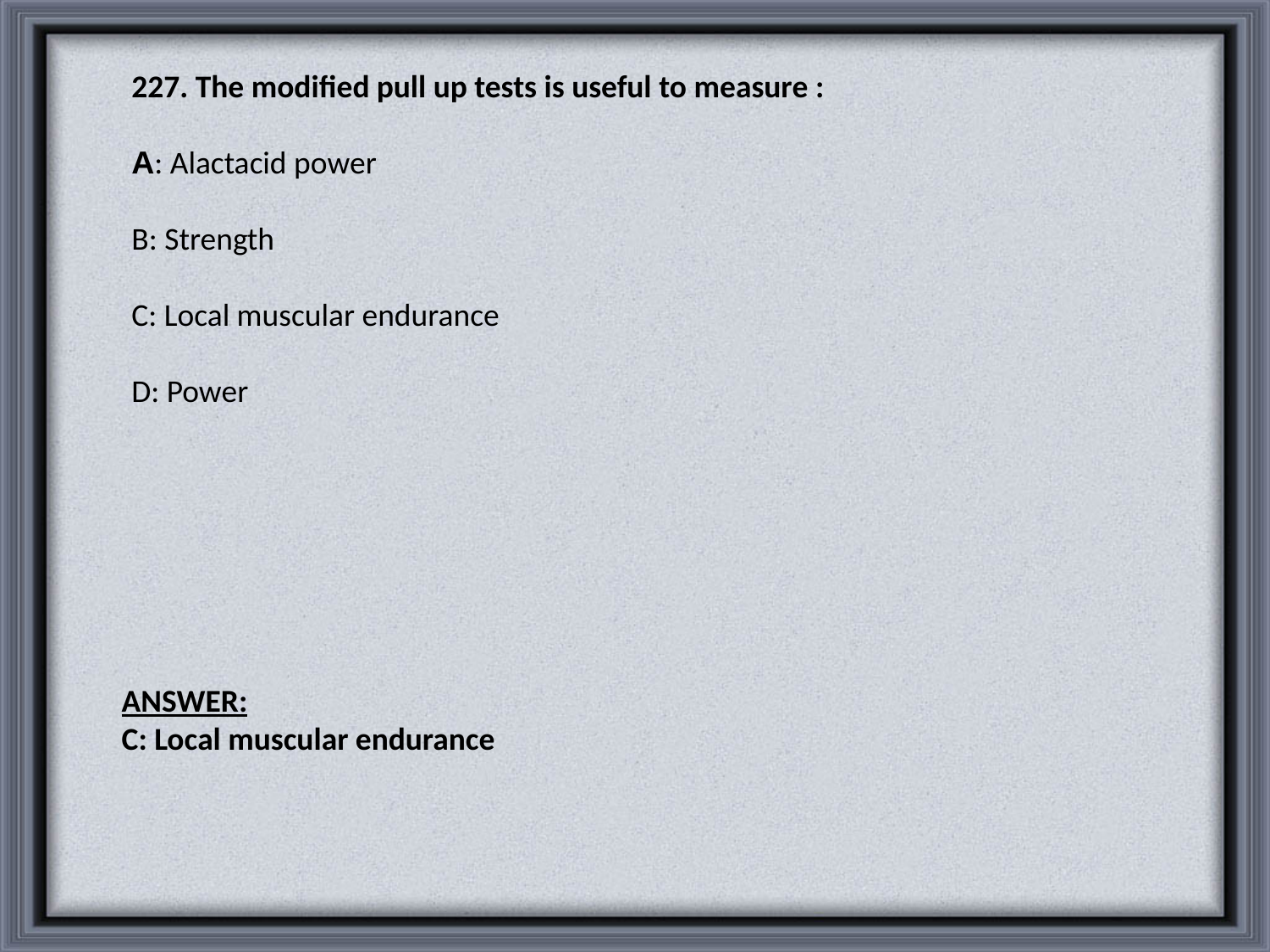

227. The modified pull up tests is useful to measure :

A: Alactacid power

B: Strength

C: Local muscular endurance

D: Power

ANSWER:
C: Local muscular endurance